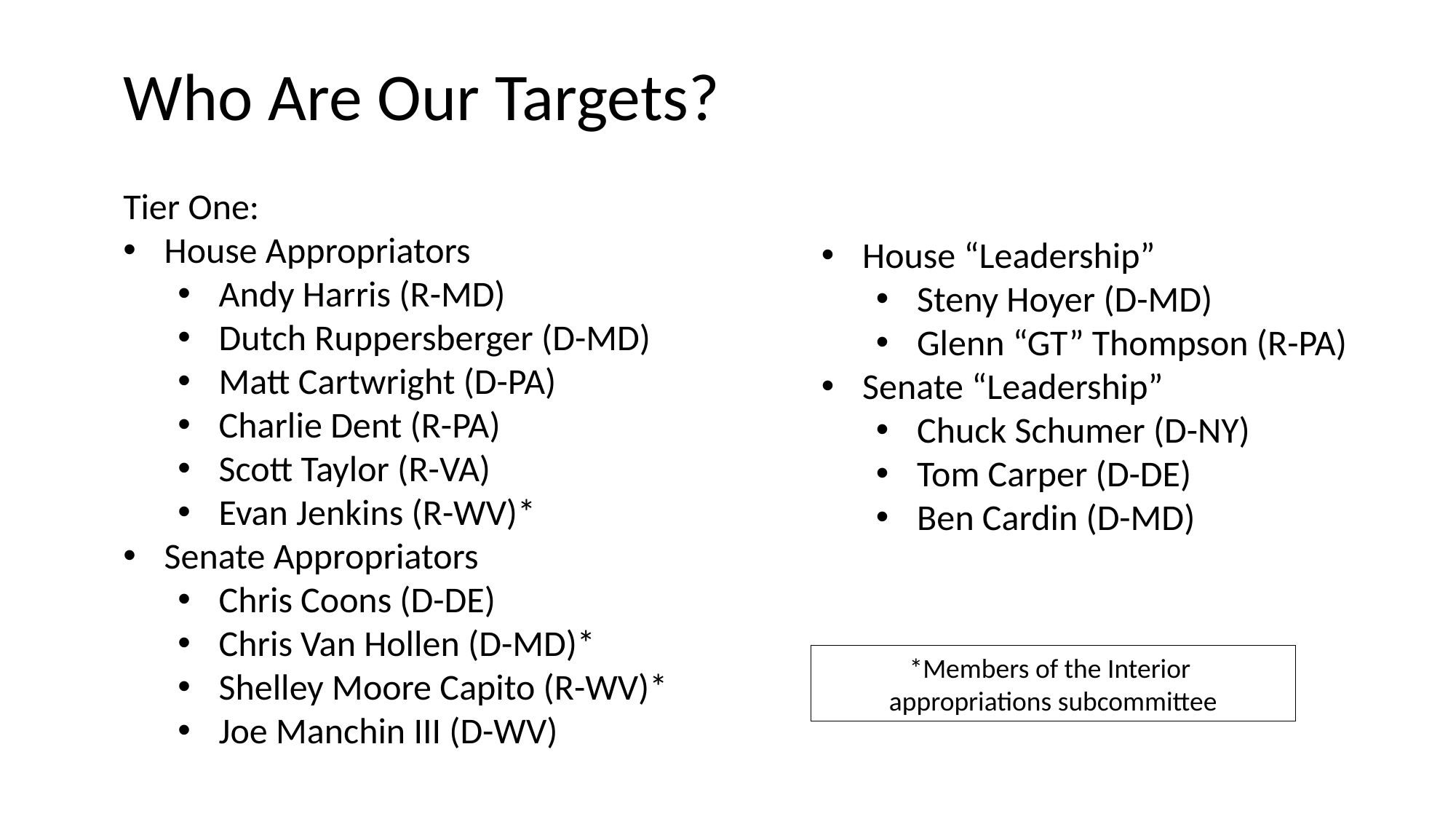

# Who Are Our Targets?
Tier One:
House Appropriators
Andy Harris (R-MD)
Dutch Ruppersberger (D-MD)
Matt Cartwright (D-PA)
Charlie Dent (R-PA)
Scott Taylor (R-VA)
Evan Jenkins (R-WV)*
Senate Appropriators
Chris Coons (D-DE)
Chris Van Hollen (D-MD)*
Shelley Moore Capito (R-WV)*
Joe Manchin III (D-WV)

House “Leadership”
Steny Hoyer (D-MD)
Glenn “GT” Thompson (R-PA)
Senate “Leadership”
Chuck Schumer (D-NY)
Tom Carper (D-DE)
Ben Cardin (D-MD)

*Members of the Interior
appropriations subcommittee